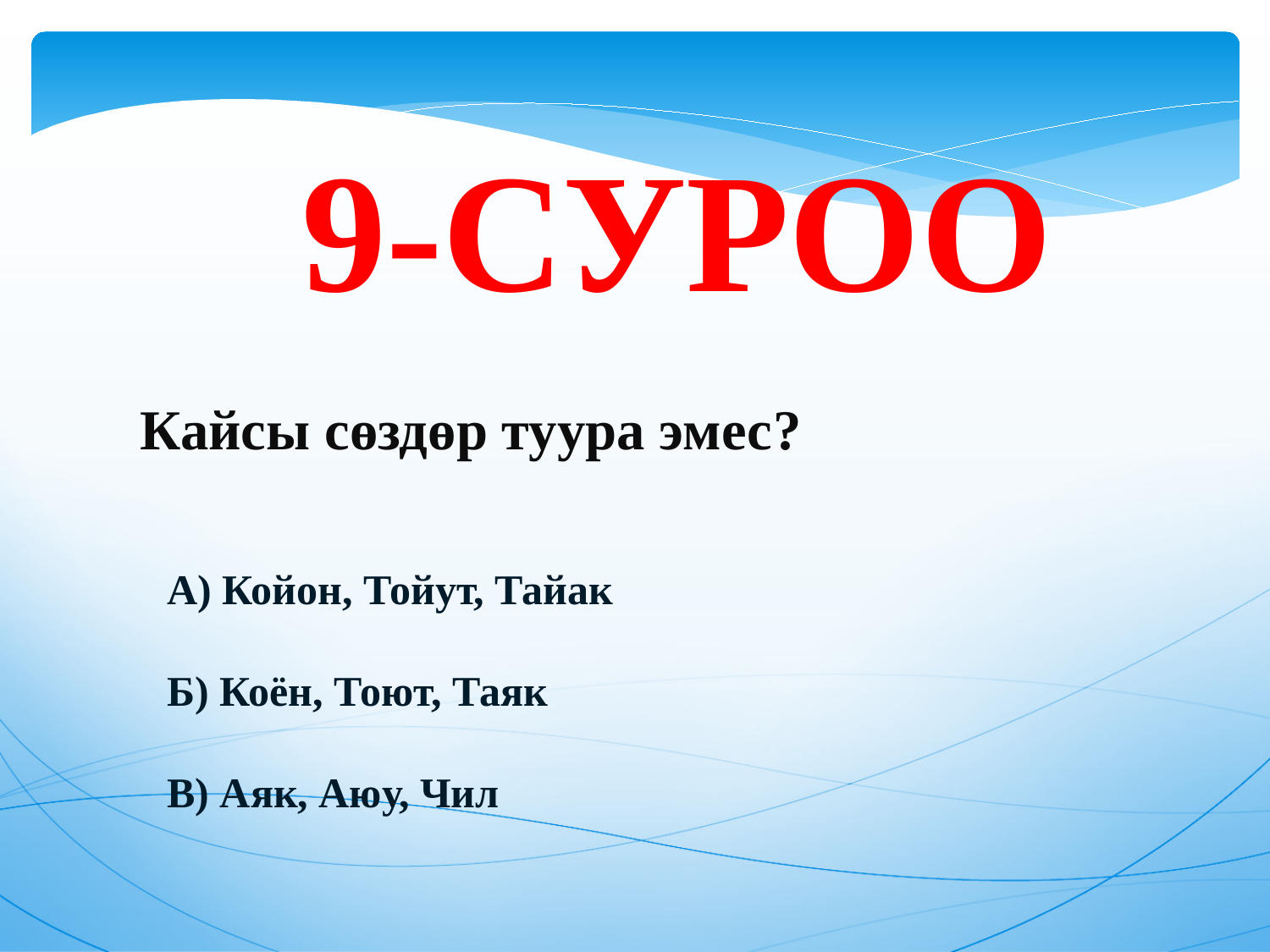

9-СУРОО
Кайсы сөздөр туура эмес?
А) Койон, Тойут, Тайак

Б) Коён, Тоют, Таяк

В) Аяк, Аюу, Чил